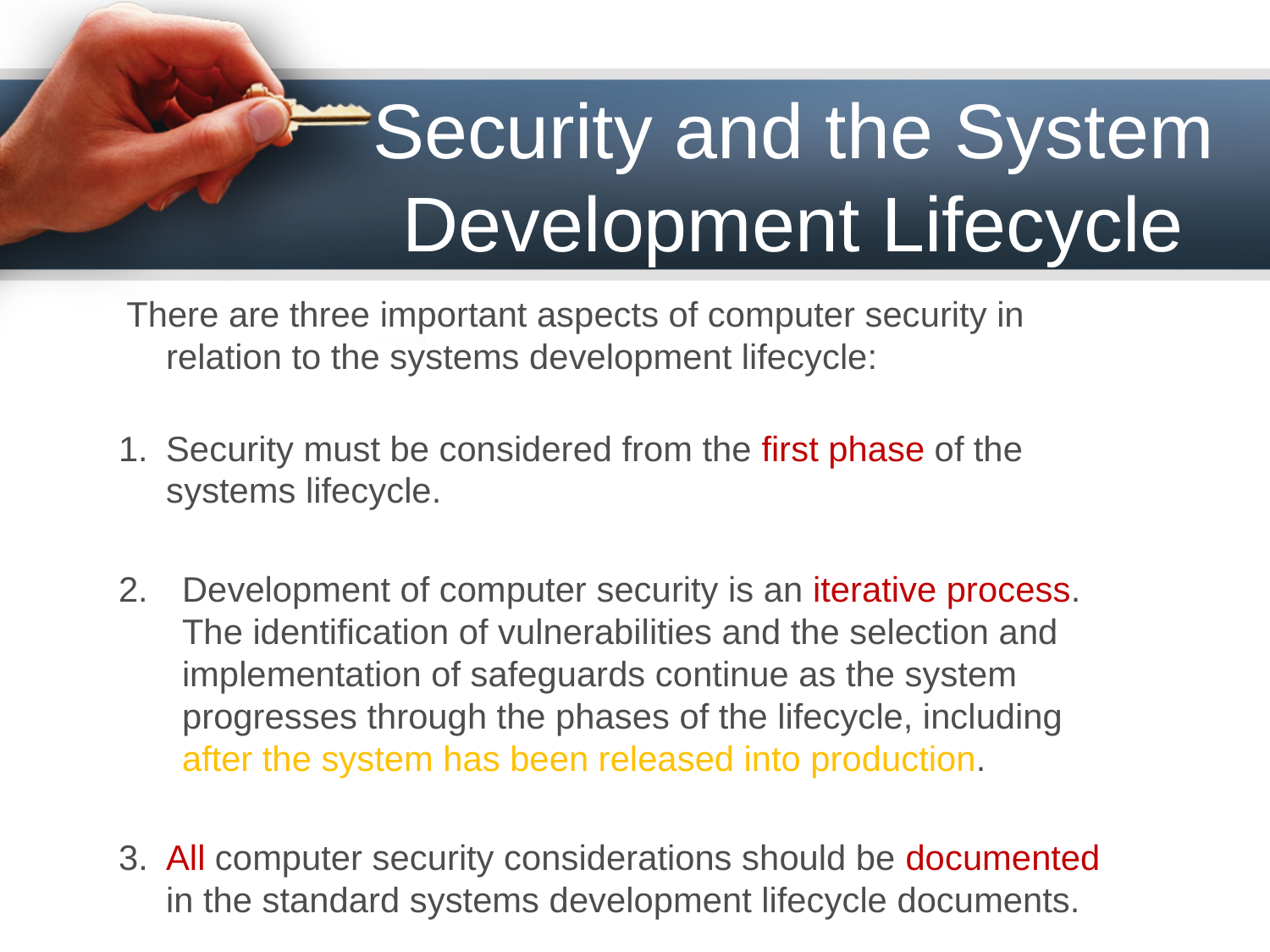

# Security and the System Development Lifecycle
 There are three important aspects of computer security in relation to the systems development lifecycle:
Security must be considered from the first phase of the systems lifecycle.

Development of computer security is an iterative process.  The identification of vulnerabilities and the selection and implementation of safeguards continue as the system progresses through the phases of the lifecycle, including after the system has been released into production.

3.	All computer security considerations should be documented in the standard systems development lifecycle documents.